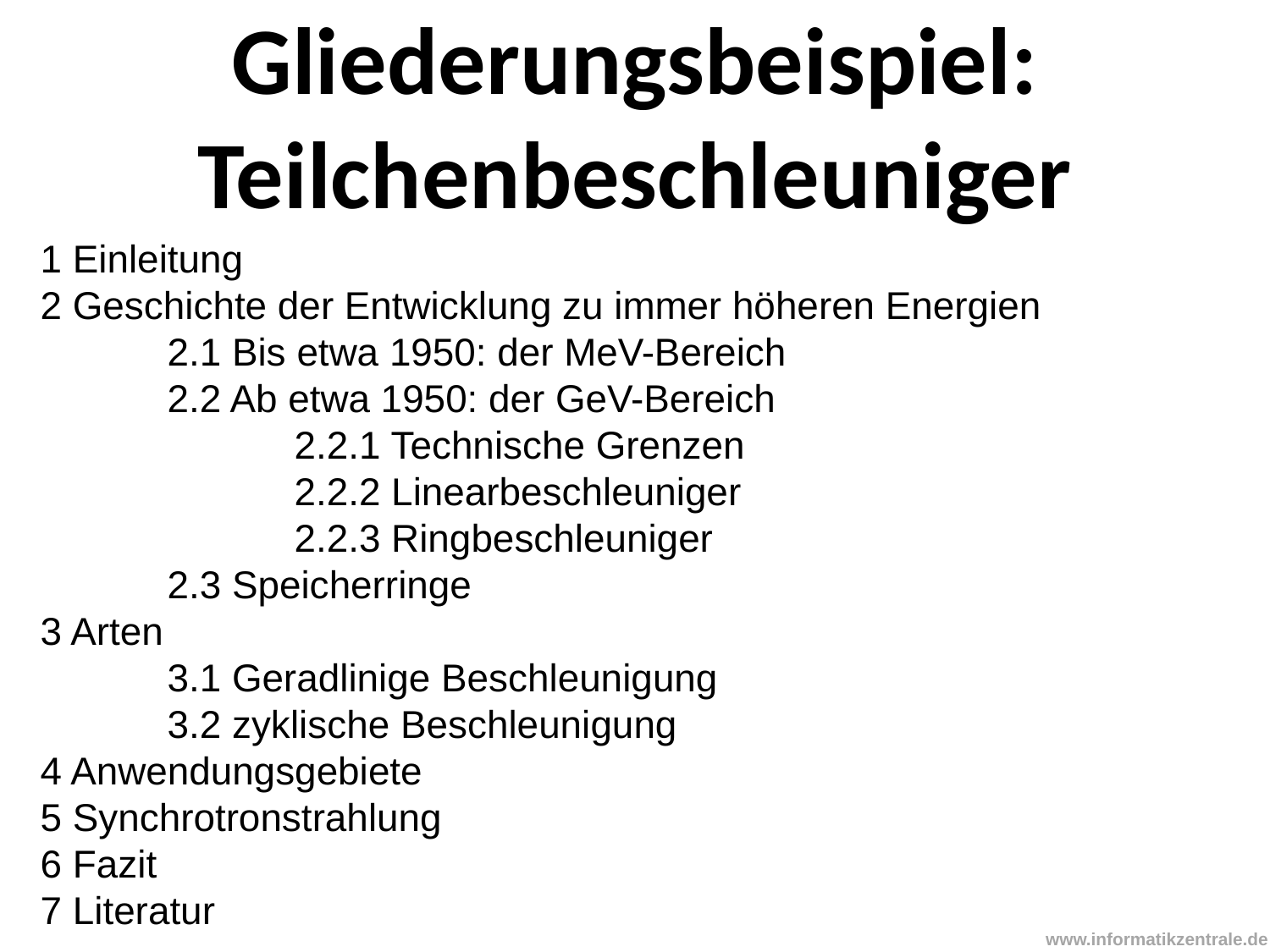

# Gliederungsbeispiel: Teilchenbeschleuniger
1 Einleitung
2 Geschichte der Entwicklung zu immer höheren Energien
	2.1 Bis etwa 1950: der MeV-Bereich
	2.2 Ab etwa 1950: der GeV-Bereich
		2.2.1 Technische Grenzen
		2.2.2 Linearbeschleuniger
		2.2.3 Ringbeschleuniger
	2.3 Speicherringe
3 Arten
	3.1 Geradlinige Beschleunigung
	3.2 zyklische Beschleunigung
4 Anwendungsgebiete
5 Synchrotronstrahlung
6 Fazit
7 Literatur